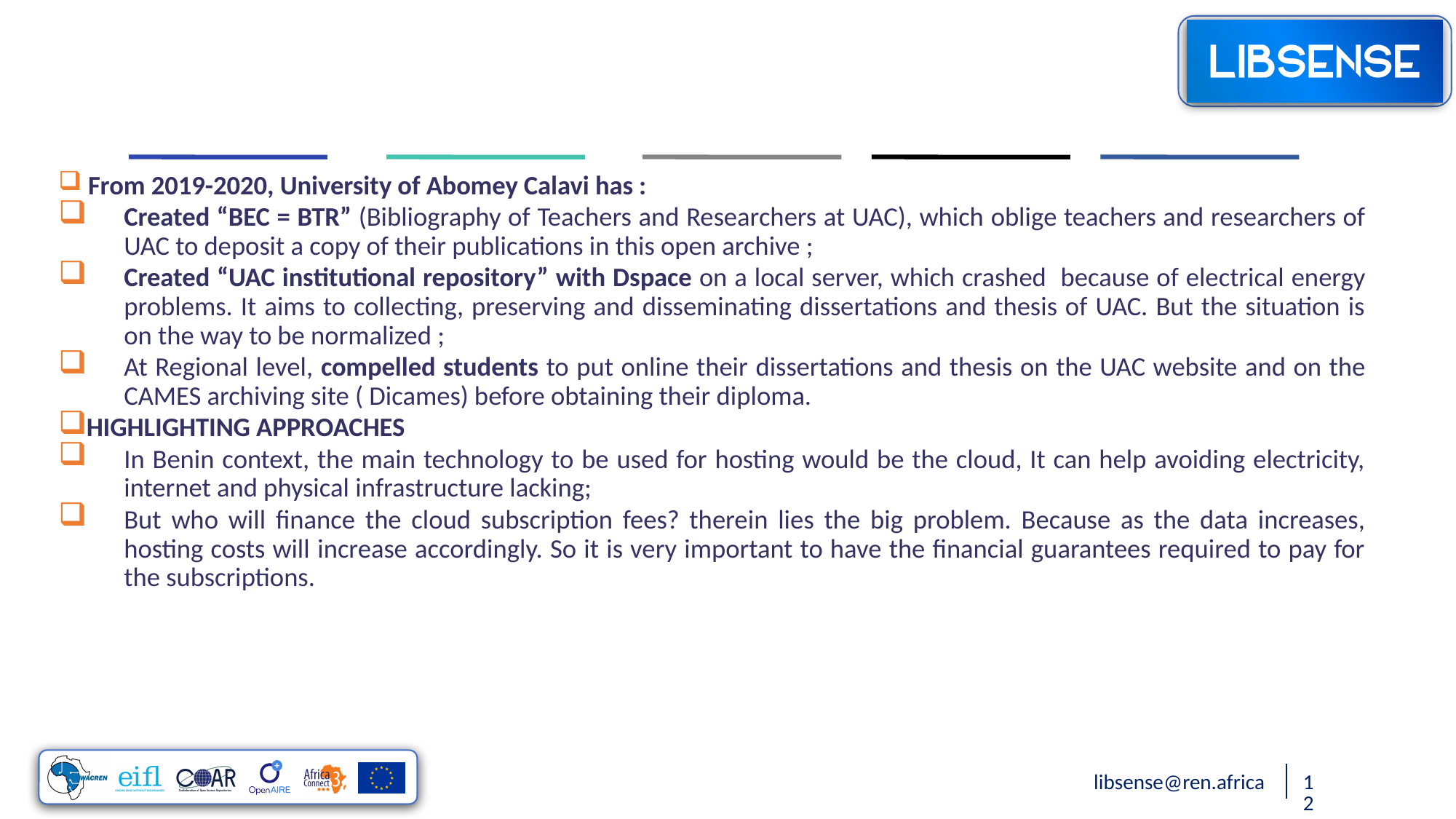

From 2019-2020, University of Abomey Calavi has :
Created “BEC = BTR” (Bibliography of Teachers and Researchers at UAC), which oblige teachers and researchers of UAC to deposit a copy of their publications in this open archive ;
Created “UAC institutional repository” with Dspace on a local server, which crashed  because of electrical energy problems. It aims to collecting, preserving and disseminating dissertations and thesis of UAC. But the situation is on the way to be normalized ;
At Regional level, compelled students to put online their dissertations and thesis on the UAC website and on the CAMES archiving site ( Dicames) before obtaining their diploma.
 HIGHLIGHTING APPROACHES
In Benin context, the main technology to be used for hosting would be the cloud, It can help avoiding electricity, internet and physical infrastructure lacking;
But who will finance the cloud subscription fees? therein lies the big problem. Because as the data increases, hosting costs will increase accordingly. So it is very important to have the financial guarantees required to pay for the subscriptions.

libsense@ren.africa
12